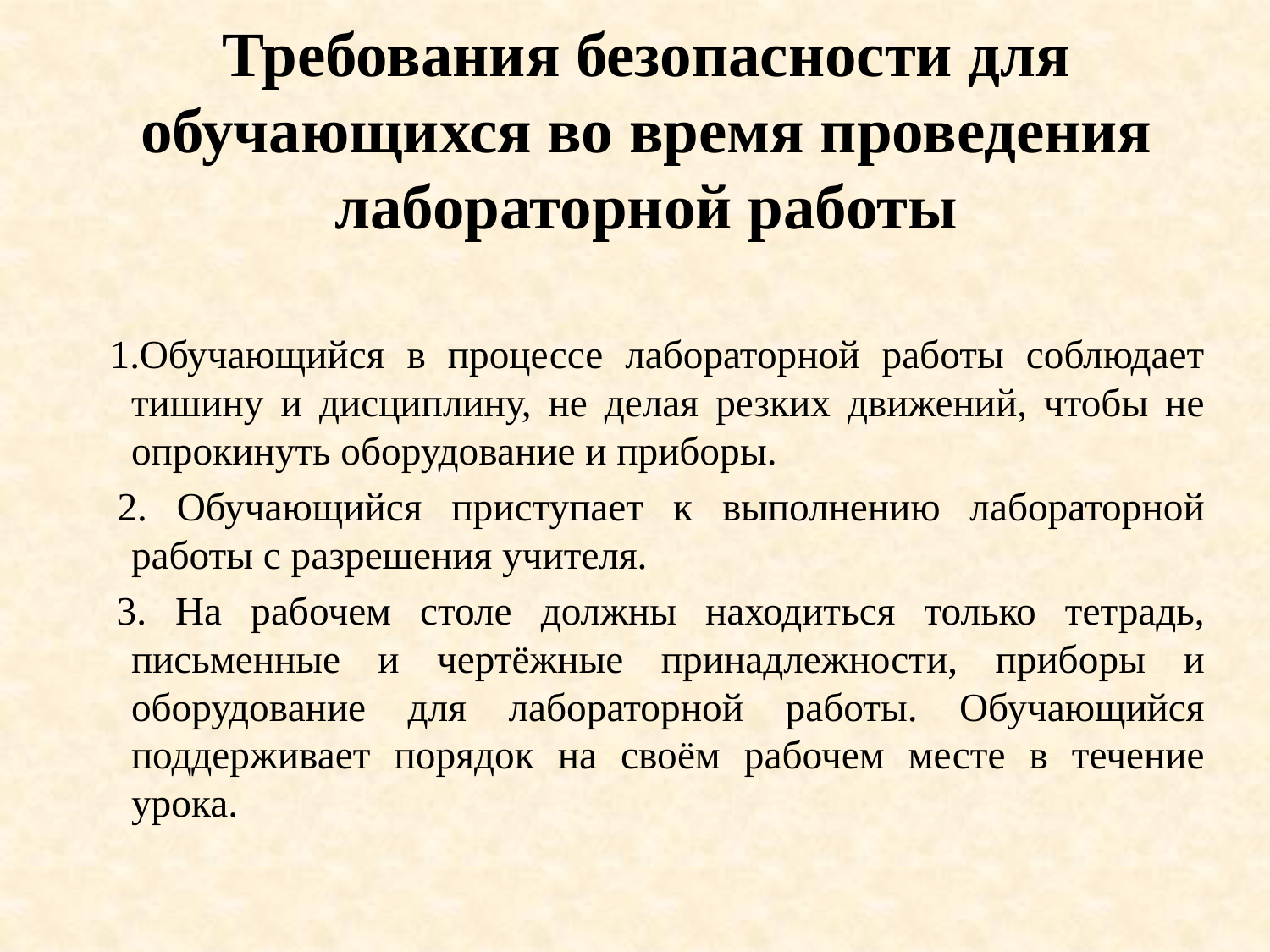

# Требования безопасности для обучающихся во время проведения лабораторной работы

 1.Обучающийся в процессе лабораторной работы соблюдает тишину и дисциплину, не делая резких движений, чтобы не опрокинуть оборудование и приборы.
 2. Обучающийся приступает к выполнению лабораторной работы с разрешения учителя.
 3. На рабочем столе должны находиться только тетрадь, письменные и чертёжные принадлежности, приборы и оборудование для лабораторной работы. Обучающийся поддерживает порядок на своём рабочем месте в течение урока.